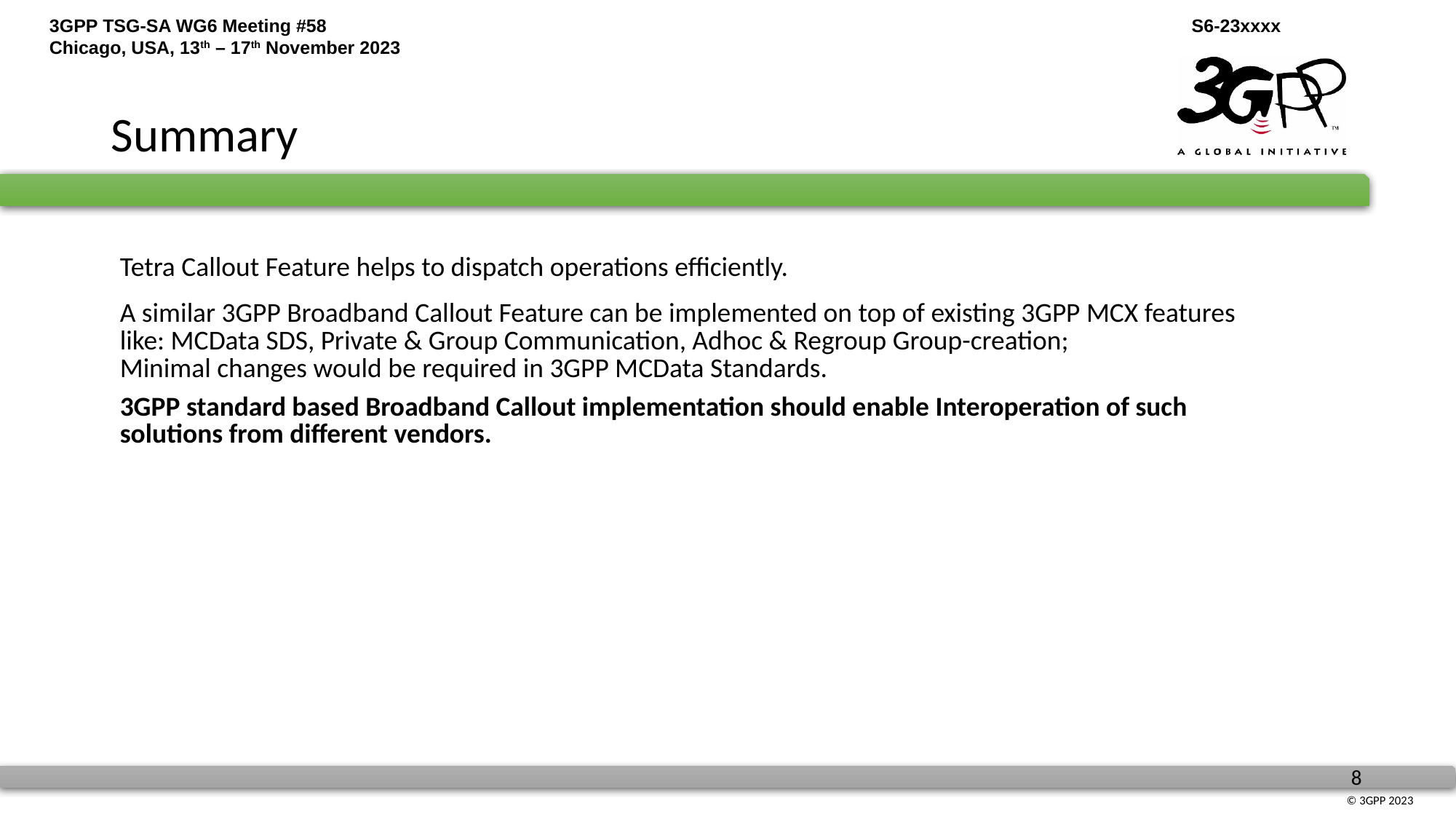

# Summary
| Tetra Callout Feature helps to dispatch operations efficiently. |
| --- |
| A similar 3GPP Broadband Callout Feature can be implemented on top of existing 3GPP MCX features like: MCData SDS, Private & Group Communication, Adhoc & Regroup Group-creation; Minimal changes would be required in 3GPP MCData Standards. |
| 3GPP standard based Broadband Callout implementation should enable Interoperation of such solutions from different vendors. |